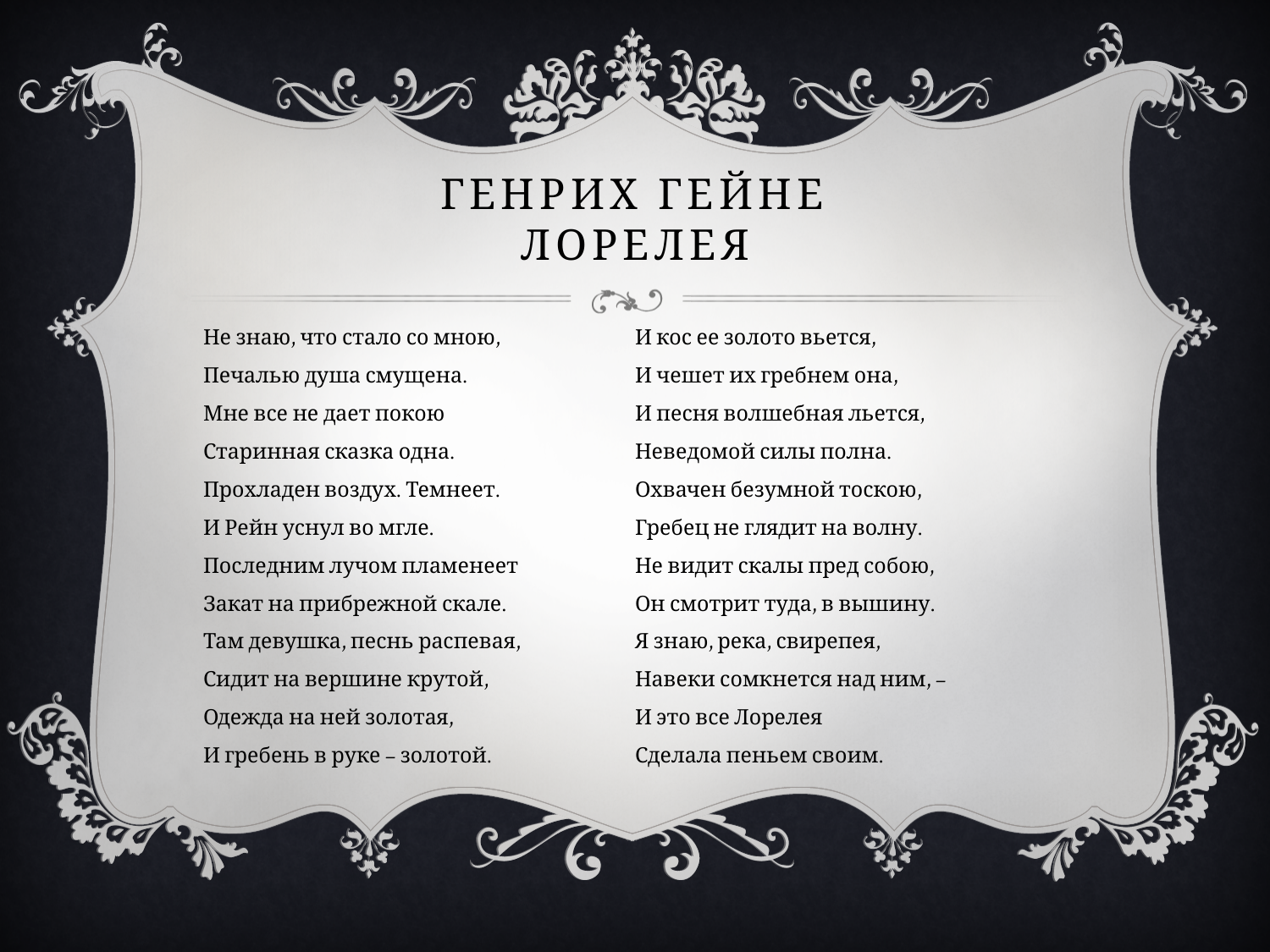

# Генрих Гейне Лорелея
Не знаю, что стало со мною,
Печалью душа смущена.
Мне все не дает покою
Старинная сказка одна.
Прохладен воздух. Темнеет.
И Рейн уснул во мгле.
Последним лучом пламенеет
Закат на прибрежной скале.
Там девушка, песнь распевая,
Сидит на вершине крутой,
Одежда на ней золотая,
И гребень в руке – золотой.
И кос ее золото вьется,
И чешет их гребнем она,
И песня волшебная льется,
Неведомой силы полна.
Охвачен безумной тоскою,
Гребец не глядит на волну.
Не видит скалы пред собою,
Он смотрит туда, в вышину.
Я знаю, река, свирепея,
Навеки сомкнется над ним, –
И это все Лорелея
Сделала пеньем своим.